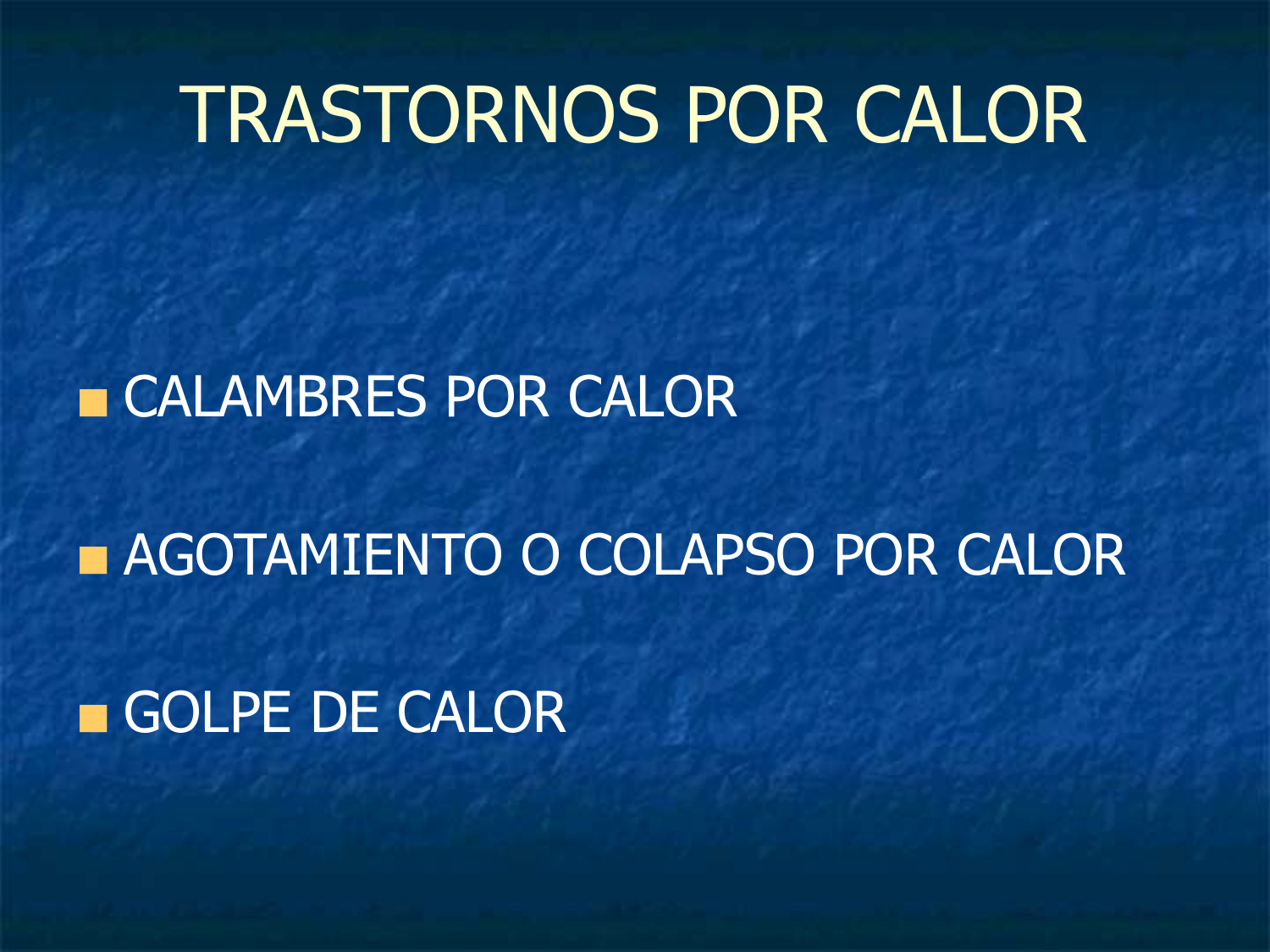

# TRASTORNOS POR CALOR

CALAMBRES POR CALOR

AGOTAMIENTO O COLAPSO POR CALOR

GOLPE DE CALOR